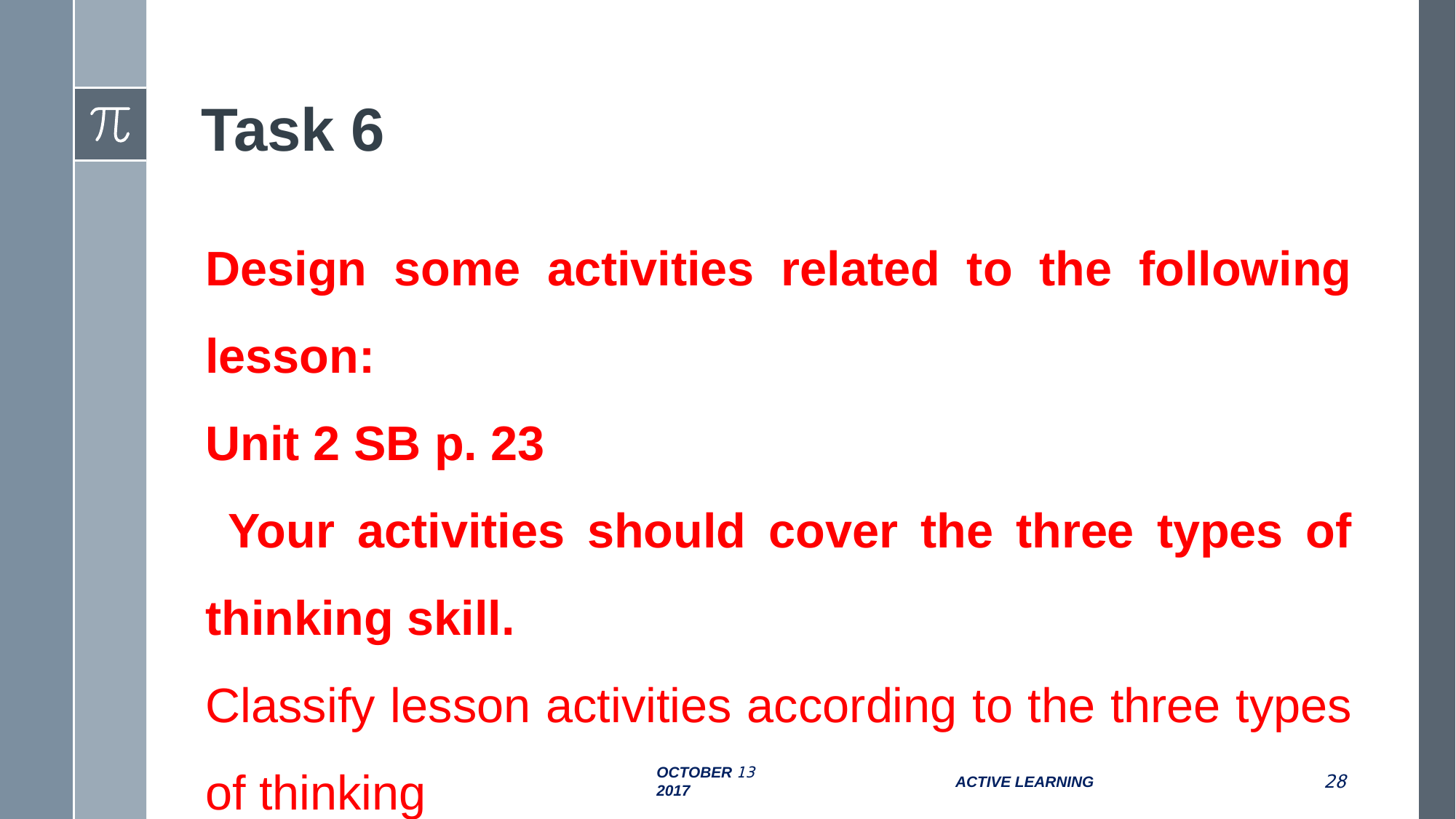

# Task 6
Design some activities related to the following lesson:
Unit 2 SB p. 23
 Your activities should cover the three types of thinking skill.
Classify lesson activities according to the three types of thinking
Active Learning
28
13 October 2017